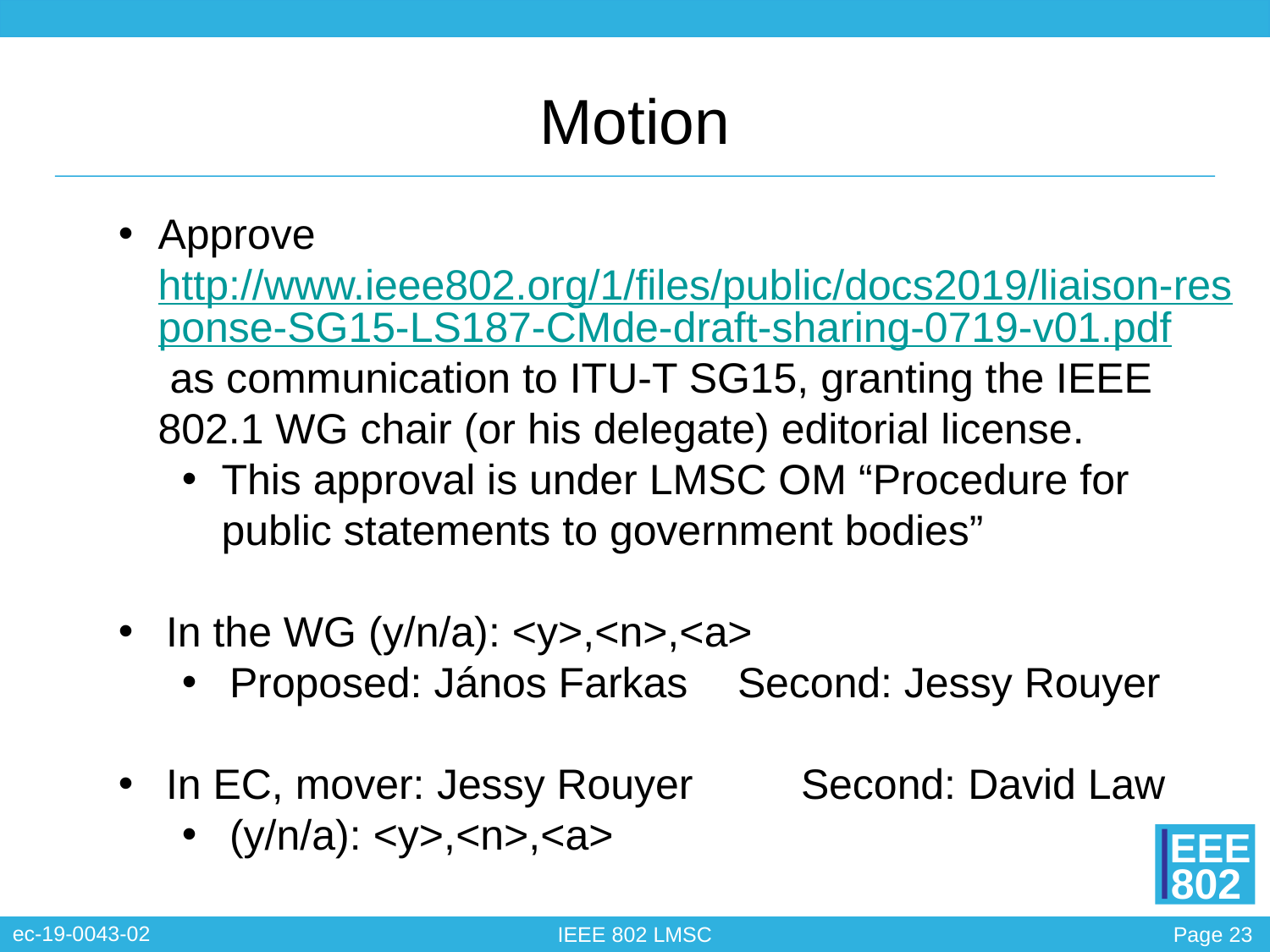

# Motion
Approve http://www.ieee802.org/1/files/public/docs2019/liaison-response-SG15-LS187-CMde-draft-sharing-0719-v01.pdf as communication to ITU-T SG15, granting the IEEE 802.1 WG chair (or his delegate) editorial license.
This approval is under LMSC OM “Procedure for public statements to government bodies”

In the WG (y/n/a): <y>,<n>,<a>
Proposed: János Farkas 	Second: Jessy Rouyer

In EC, mover: Jessy Rouyer	Second: David Law
(y/n/a): <y>,<n>,<a>